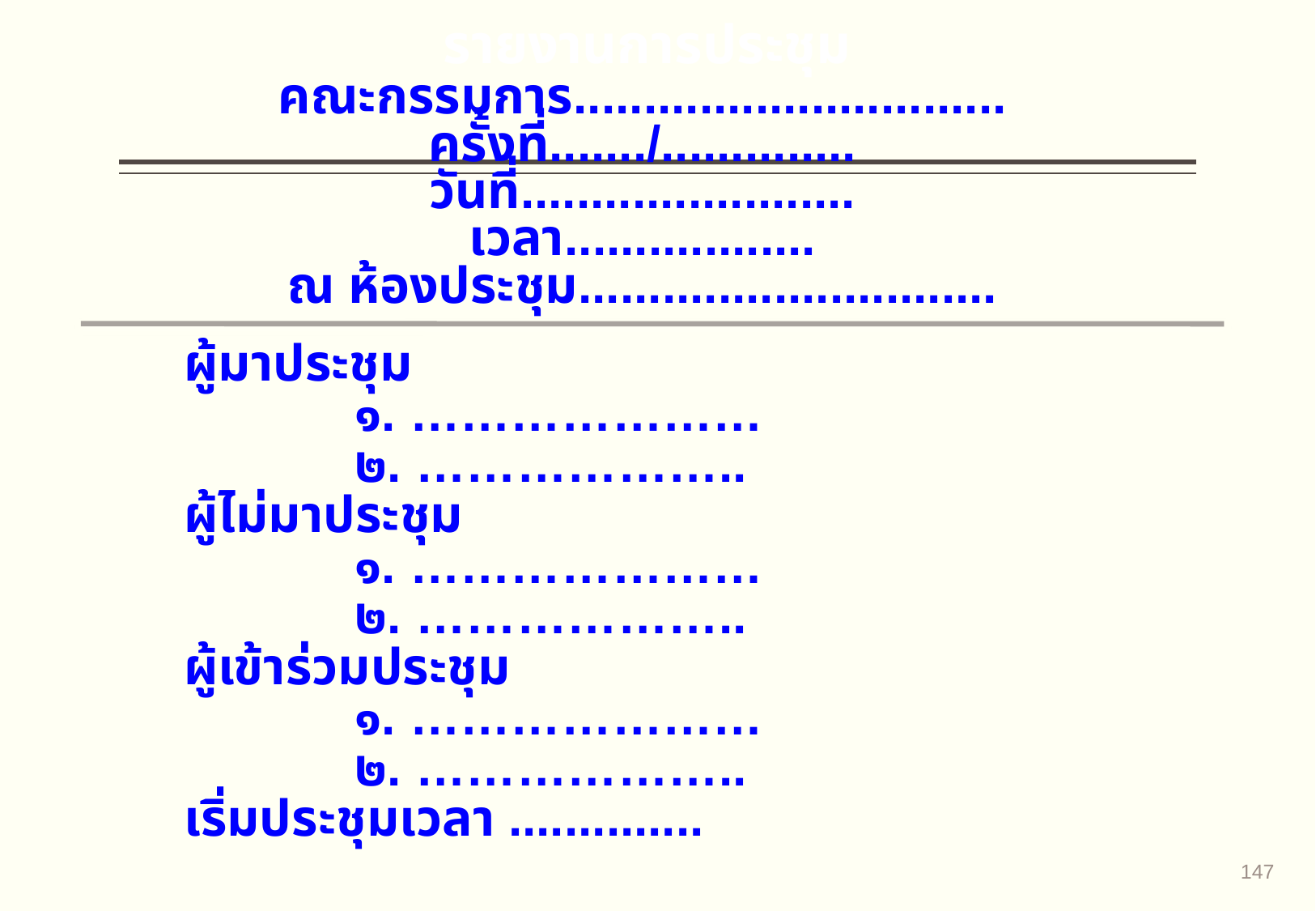

รายงานการประชุม
คณะกรรมการ...............................
ครั้งที่......./..............
วันที่........................
เวลา..................
ณ ห้องประชุม..............................
ผู้มาประชุม
             ๑. …………………
             ๒. ………………..
ผู้ไม่มาประชุม
             ๑. …………………
             ๒. ………………..
ผู้เข้าร่วมประชุม
             ๑. …………………
             ๒. ………………..
เริ่มประชุมเวลา ..............
147